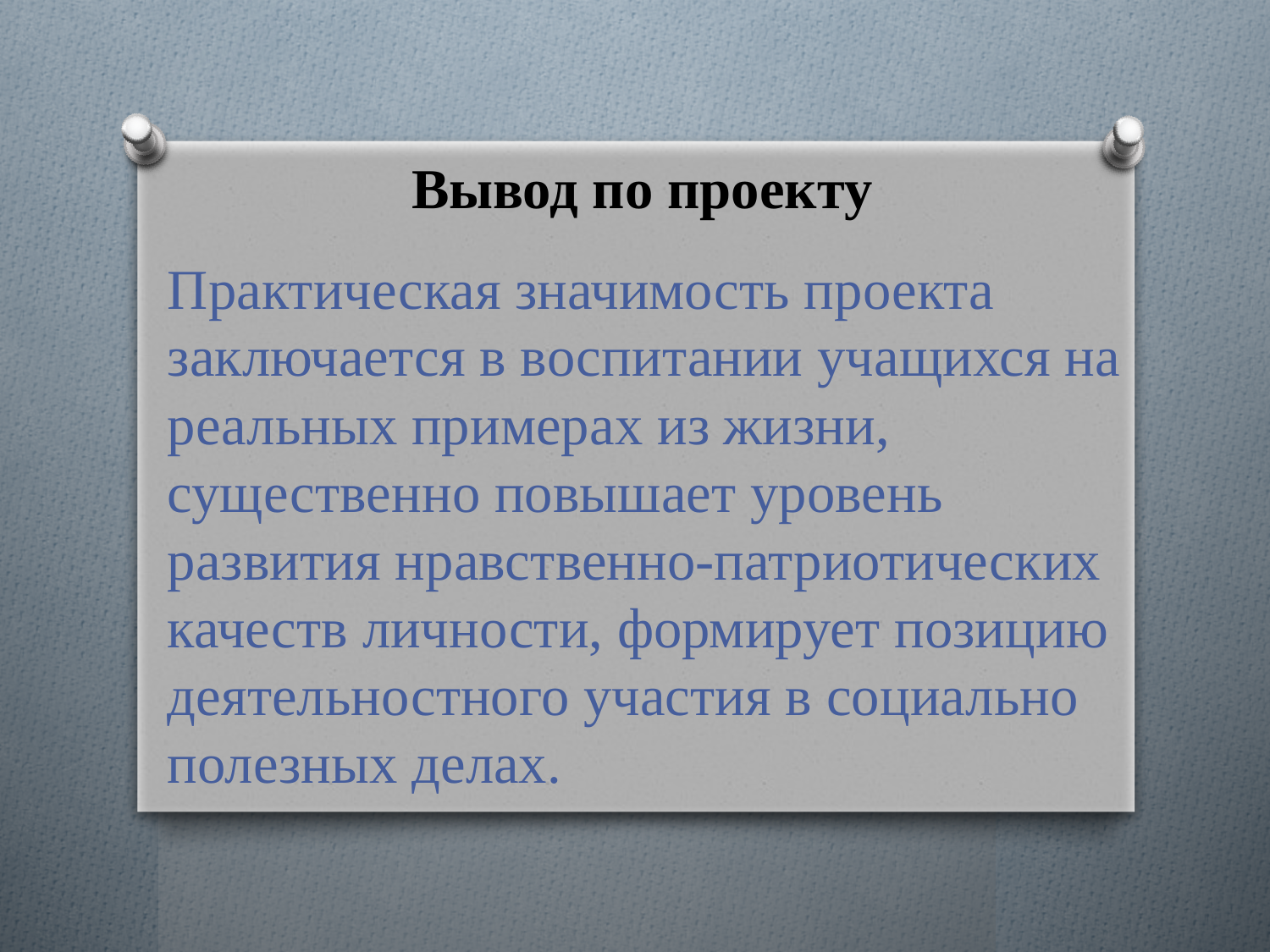

# Вывод по проекту
Практическая значимость проекта заключается в воспитании учащихся на реальных примерах из жизни, существенно повышает уровень развития нравственно-патриотических качеств личности, формирует позицию деятельностного участия в социально полезных делах.